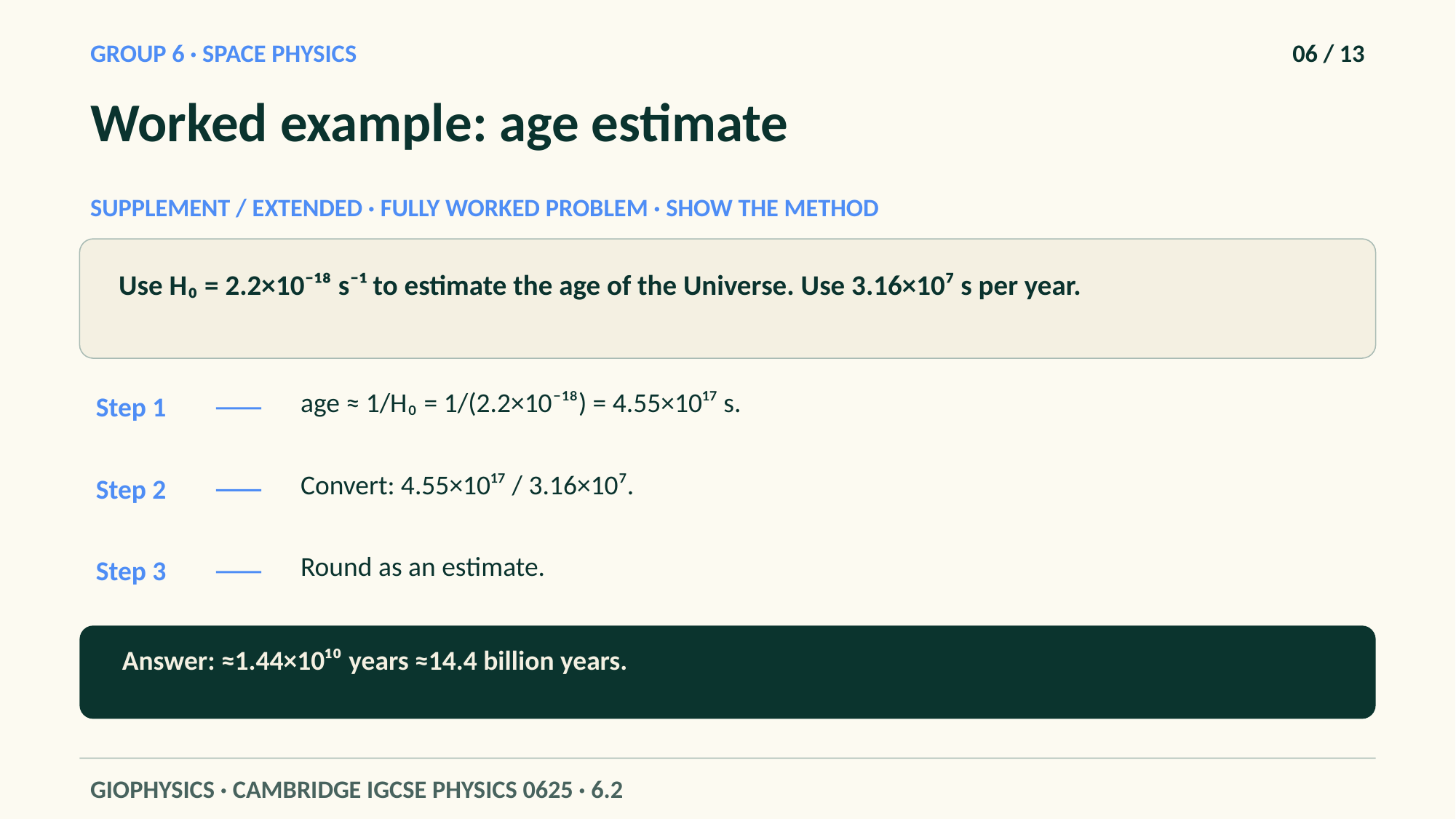

GROUP 6 · SPACE PHYSICS
06 / 13
Worked example: age estimate
SUPPLEMENT / EXTENDED · FULLY WORKED PROBLEM · SHOW THE METHOD

Use H₀ = 2.2×10⁻¹⁸ s⁻¹ to estimate the age of the Universe. Use 3.16×10⁷ s per year.
age ≈ 1/H₀ = 1/(2.2×10⁻¹⁸) = 4.55×10¹⁷ s.
Step 1

Convert: 4.55×10¹⁷ / 3.16×10⁷.
Step 2

Round as an estimate.
Step 3

Answer: ≈1.44×10¹⁰ years ≈14.4 billion years.

GIOPHYSICS · CAMBRIDGE IGCSE PHYSICS 0625 · 6.2